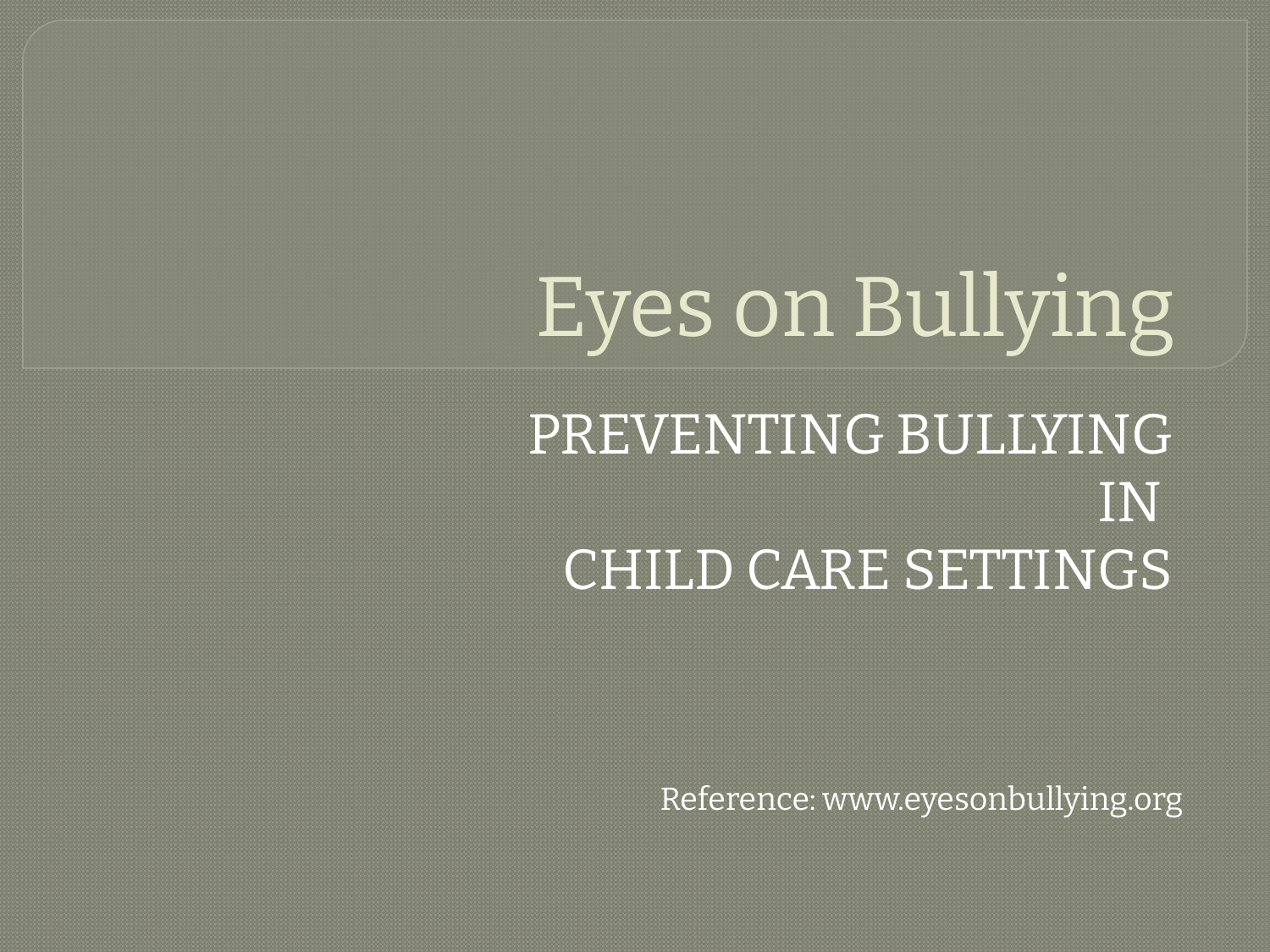

# Eyes on Bullying
PREVENTING BULLYING
IN
CHILD CARE SETTINGS
Reference: www.eyesonbullying.org